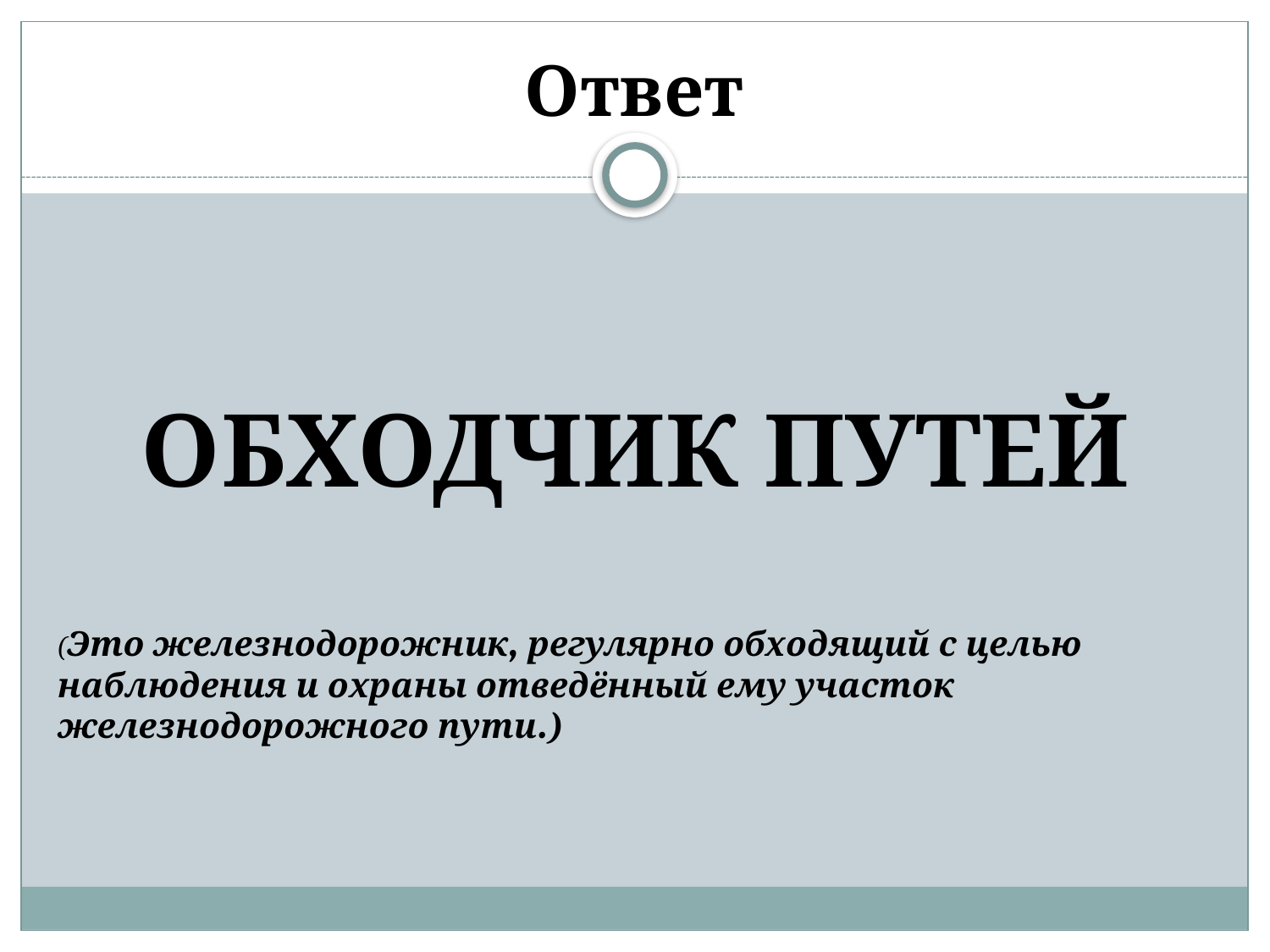

# Ответ

ОБХОДЧИК ПУТЕЙ

(Это железнодорожник, регулярно обходящий с целью наблюдения и охраны отведённый ему участок железнодорожного пути.)